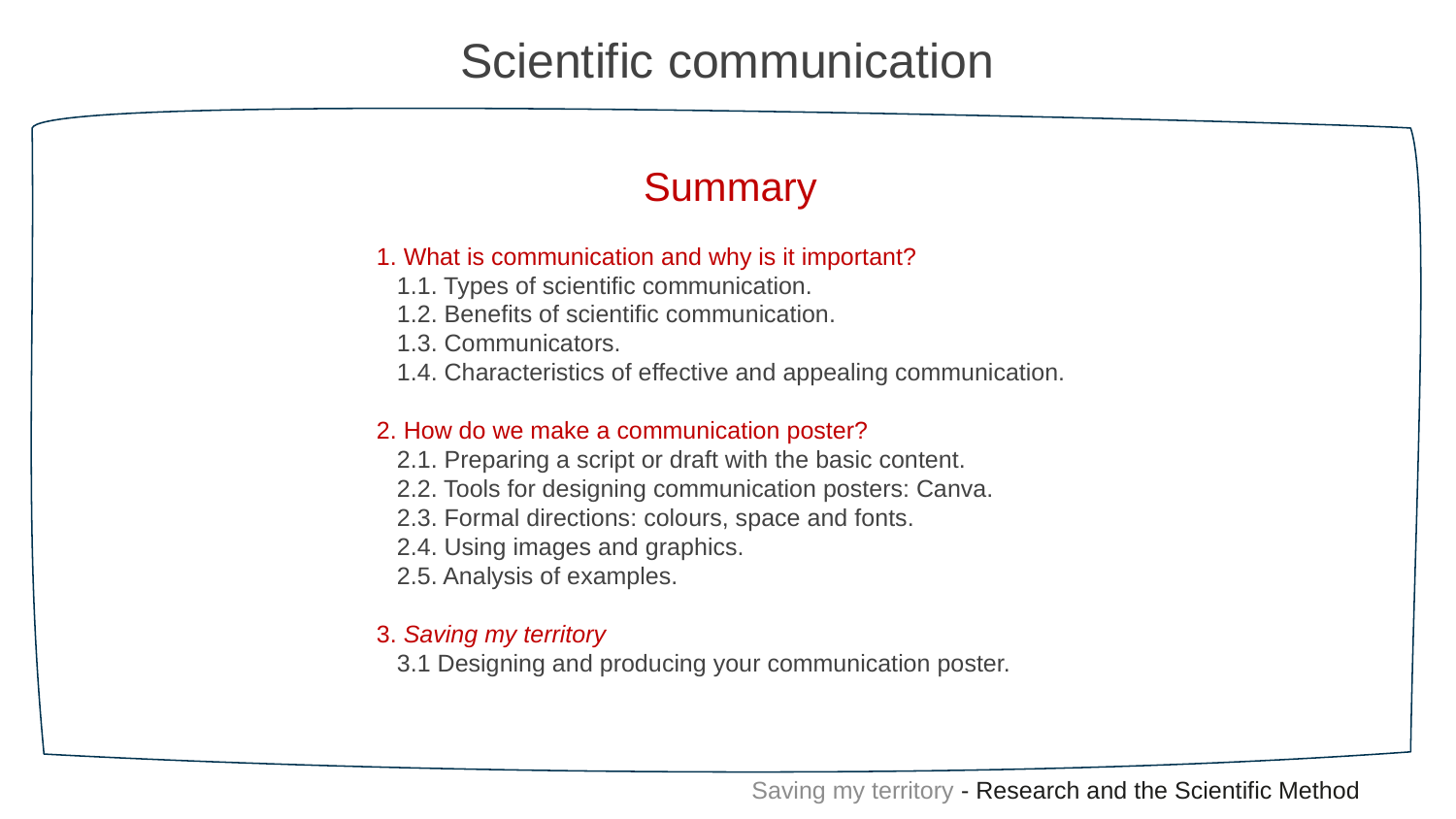

Scientific communication

Summary
1. What is communication and why is it important?
   1.1. Types of scientific communication.
   1.2. Benefits of scientific communication.
   1.3. Communicators.
   1.4. Characteristics of effective and appealing communication.

2. How do we make a communication poster?
   2.1. Preparing a script or draft with the basic content.
   2.2. Tools for designing communication posters: Canva.
   2.3. Formal directions: colours, space and fonts.
   2.4. Using images and graphics.
   2.5. Analysis of examples.

3. Saving my territory
   3.1 Designing and producing your communication poster.

Saving my territory - Research and the Scientific Method